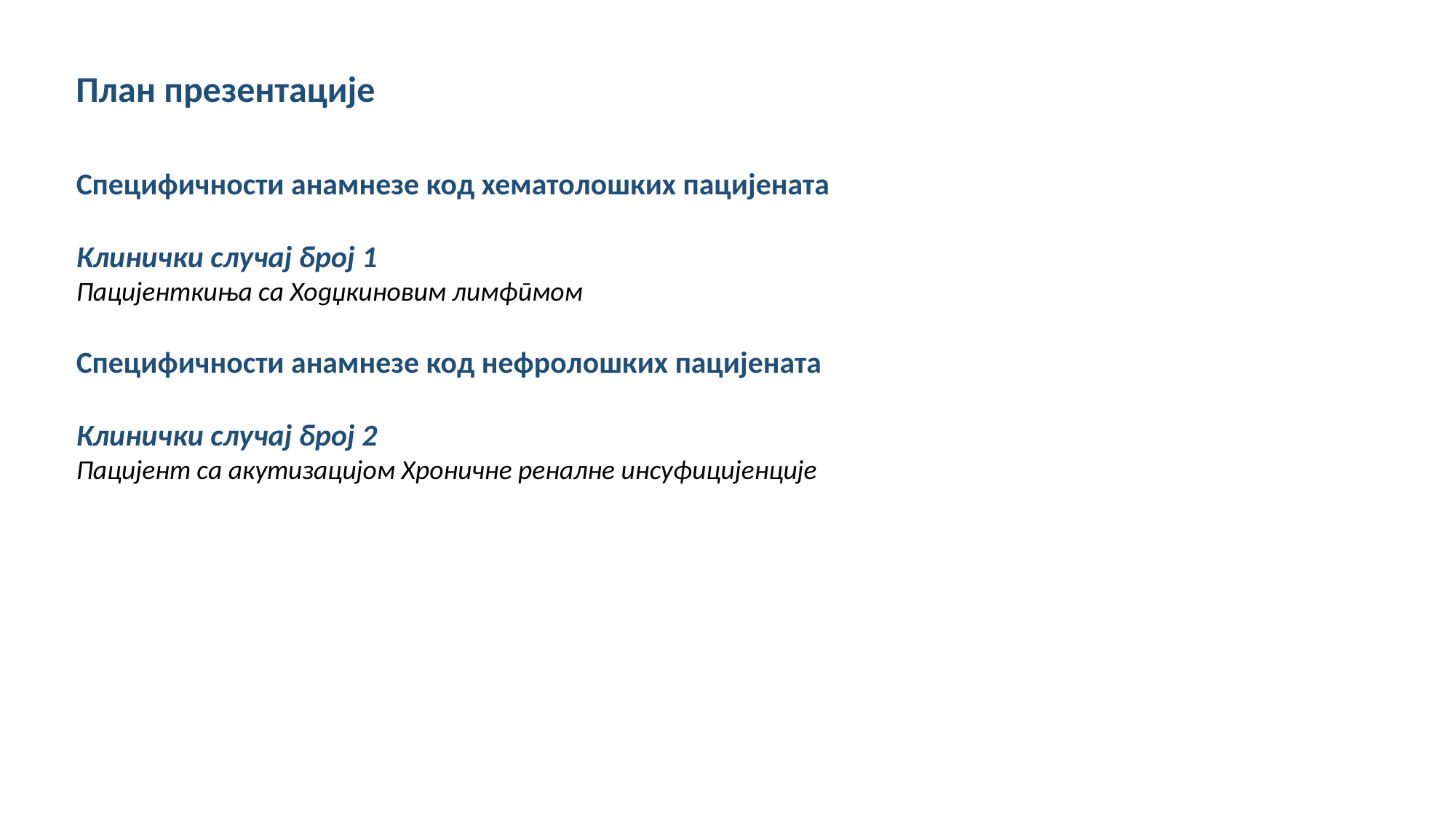

План презентације
Специфичности анамнезе код хематолошких пацијената
Клинички случај број 1
Пацијенткиња са Ходџкиновим лимфпмом

Специфичности анамнезе код нефролошких пацијената

Клинички случај број 2
Пацијент са акутизацијом Хроничне реналне инсуфицијенције